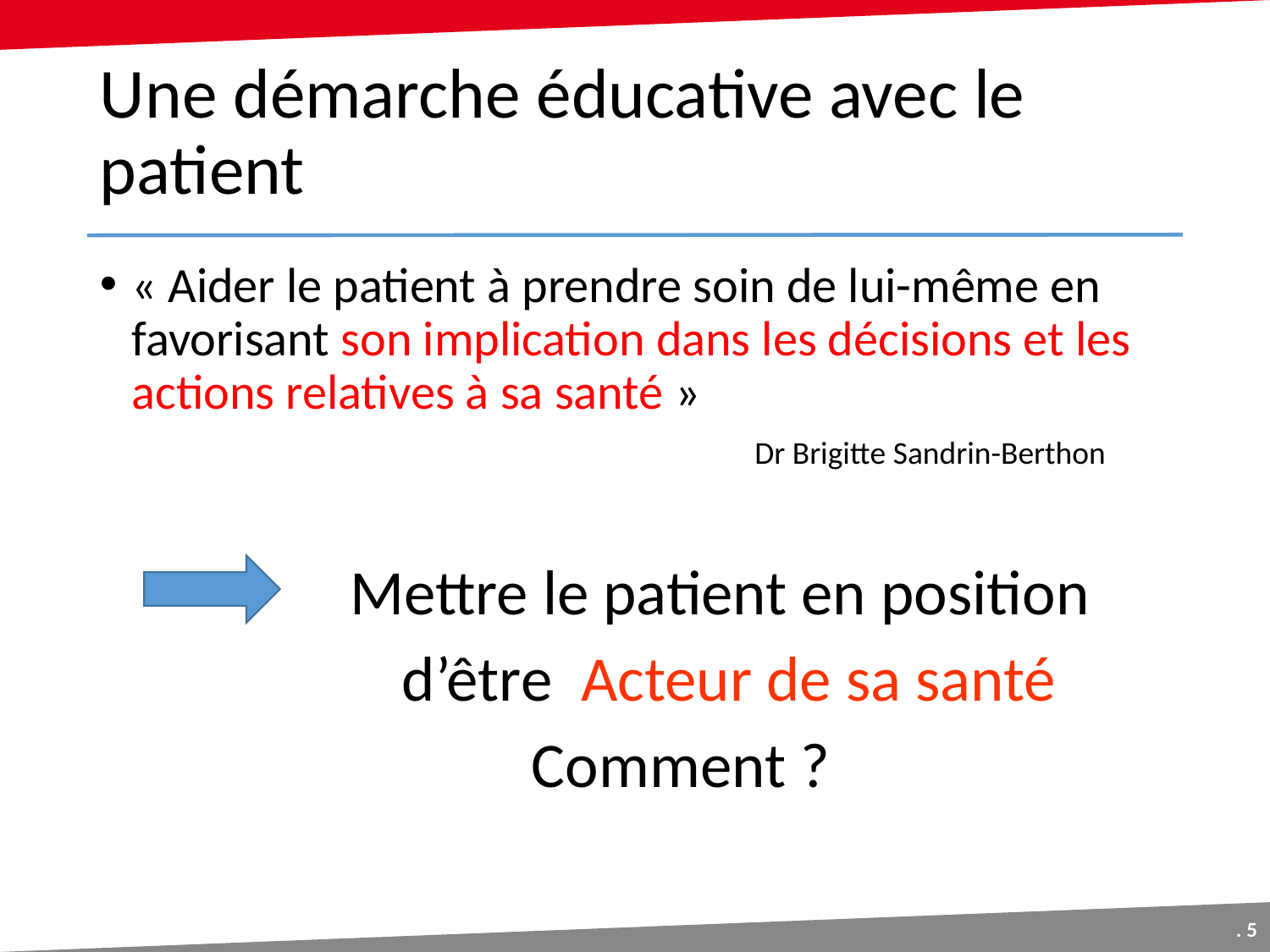

# Une démarche éducative avec le patient
« Aider le patient à prendre soin de lui-même en favorisant son implication dans les décisions et les actions relatives à sa santé »
                                                                                           Dr Brigitte Sandrin-Berthon

                      Mettre le patient en position
                     d’être  Acteur de sa santé
                              Comment ?

. 5